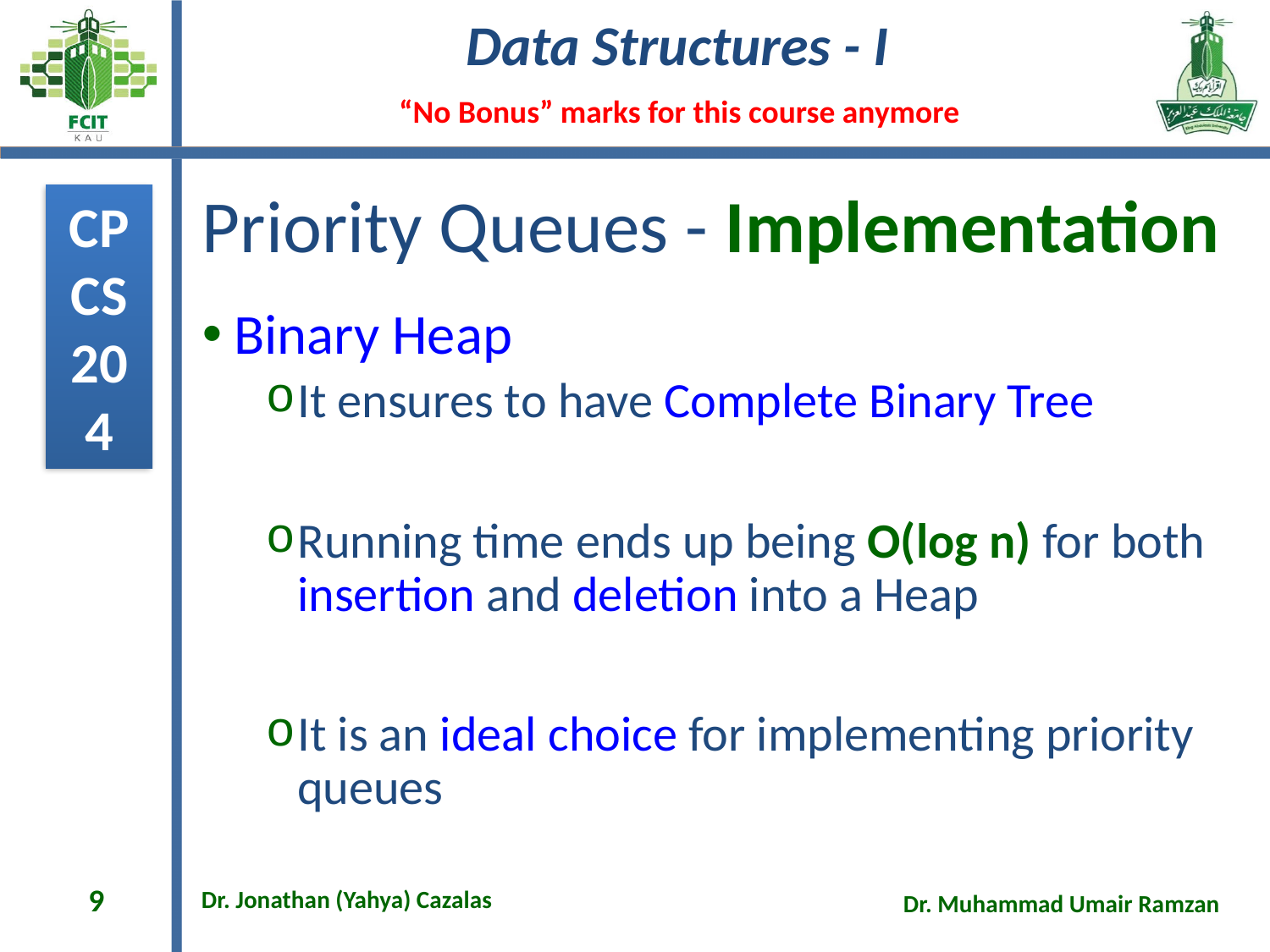

# Priority Queues - Implementation
Binary Heap
It ensures to have Complete Binary Tree

Running time ends up being O(log n) for both insertion and deletion into a Heap

It is an ideal choice for implementing priority queues
9